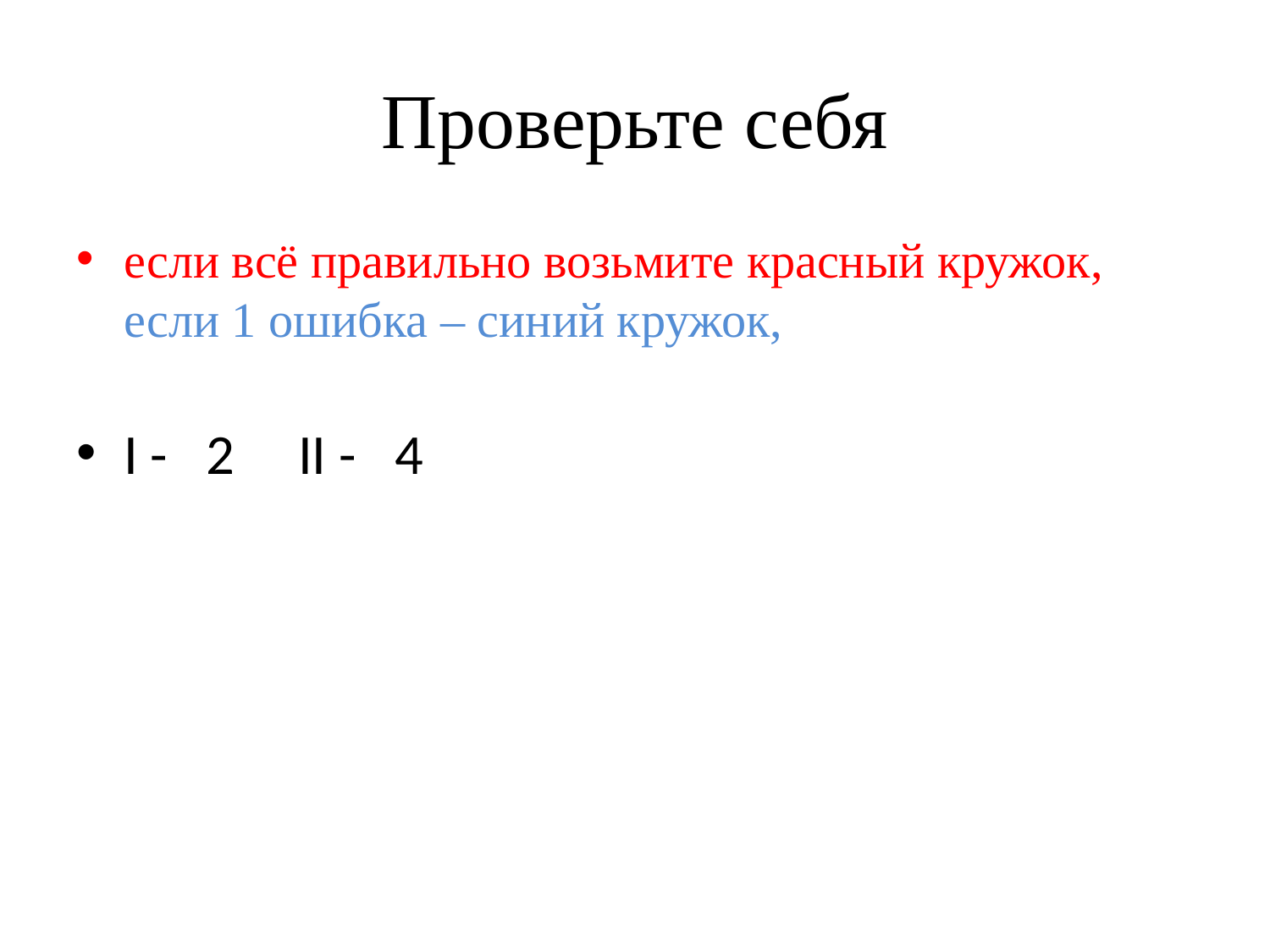

# Проверьте себя
если всё правильно возьмите красный кружок,
если 1 ошибка – синий кружок,
I -   2     II -   4